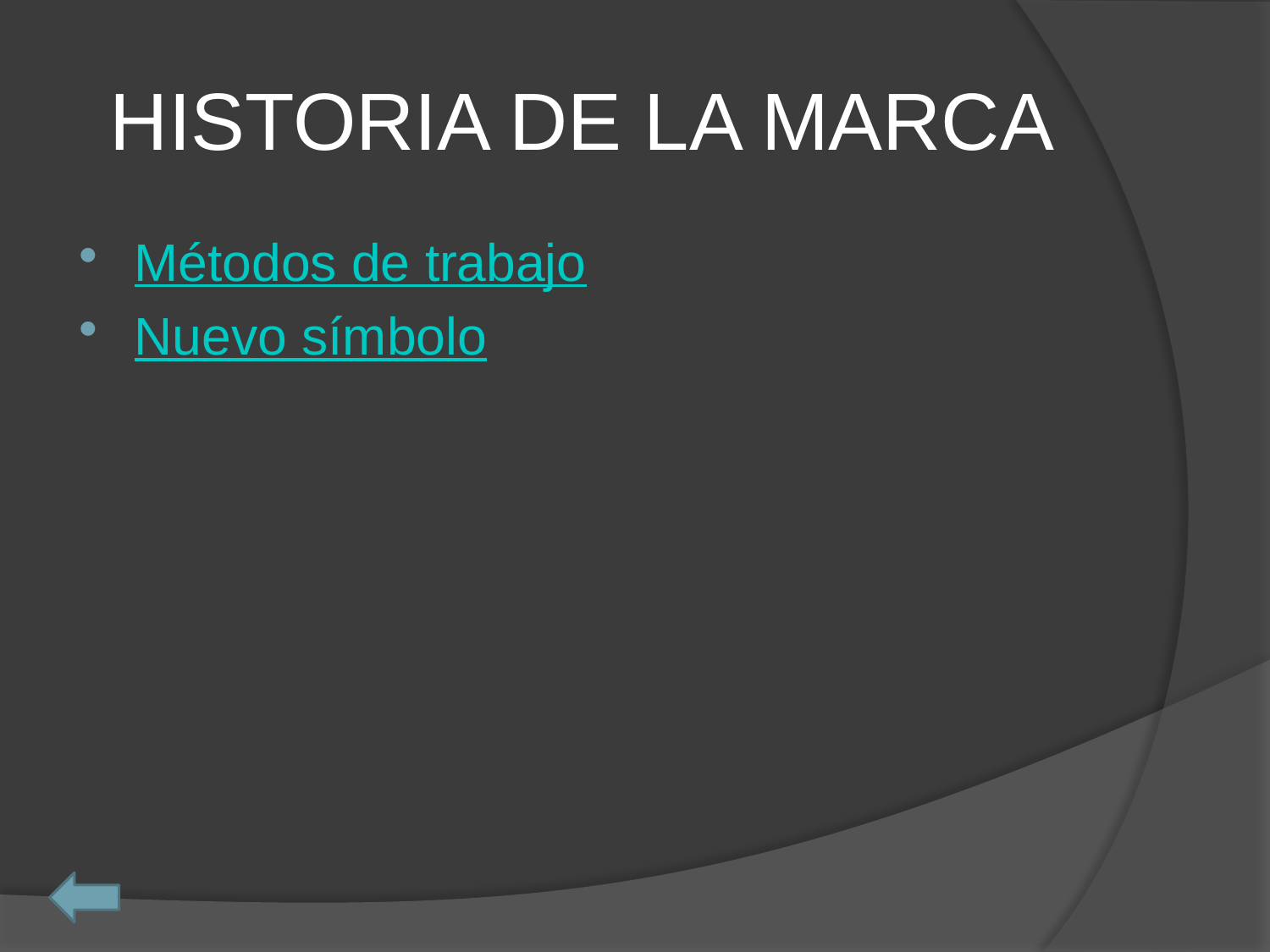

# HISTORIA DE LA MARCA
Métodos de trabajo
Nuevo símbolo